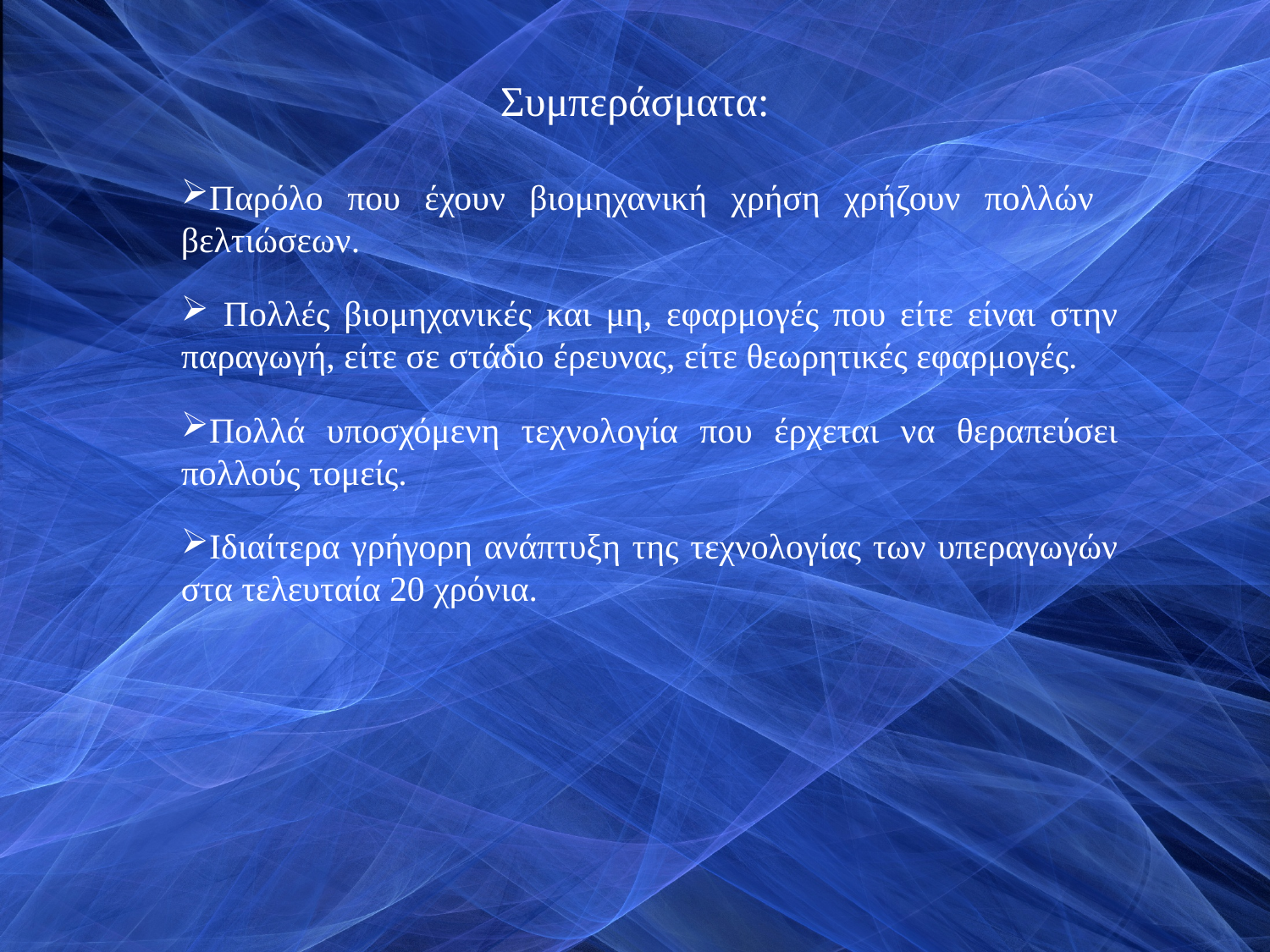

Συμπεράσματα:
Παρόλο που έχουν βιομηχανική χρήση χρήζουν πολλών  βελτιώσεων.
 Πολλές βιομηχανικές και μη, εφαρμογές που είτε είναι στην παραγωγή, είτε σε στάδιο έρευνας, είτε θεωρητικές εφαρμογές.
Πολλά υποσχόμενη τεχνολογία που έρχεται να θεραπεύσει πολλούς τομείς.
Ιδιαίτερα γρήγορη ανάπτυξη της τεχνολογίας των υπεραγωγών στα τελευταία 20 χρόνια.